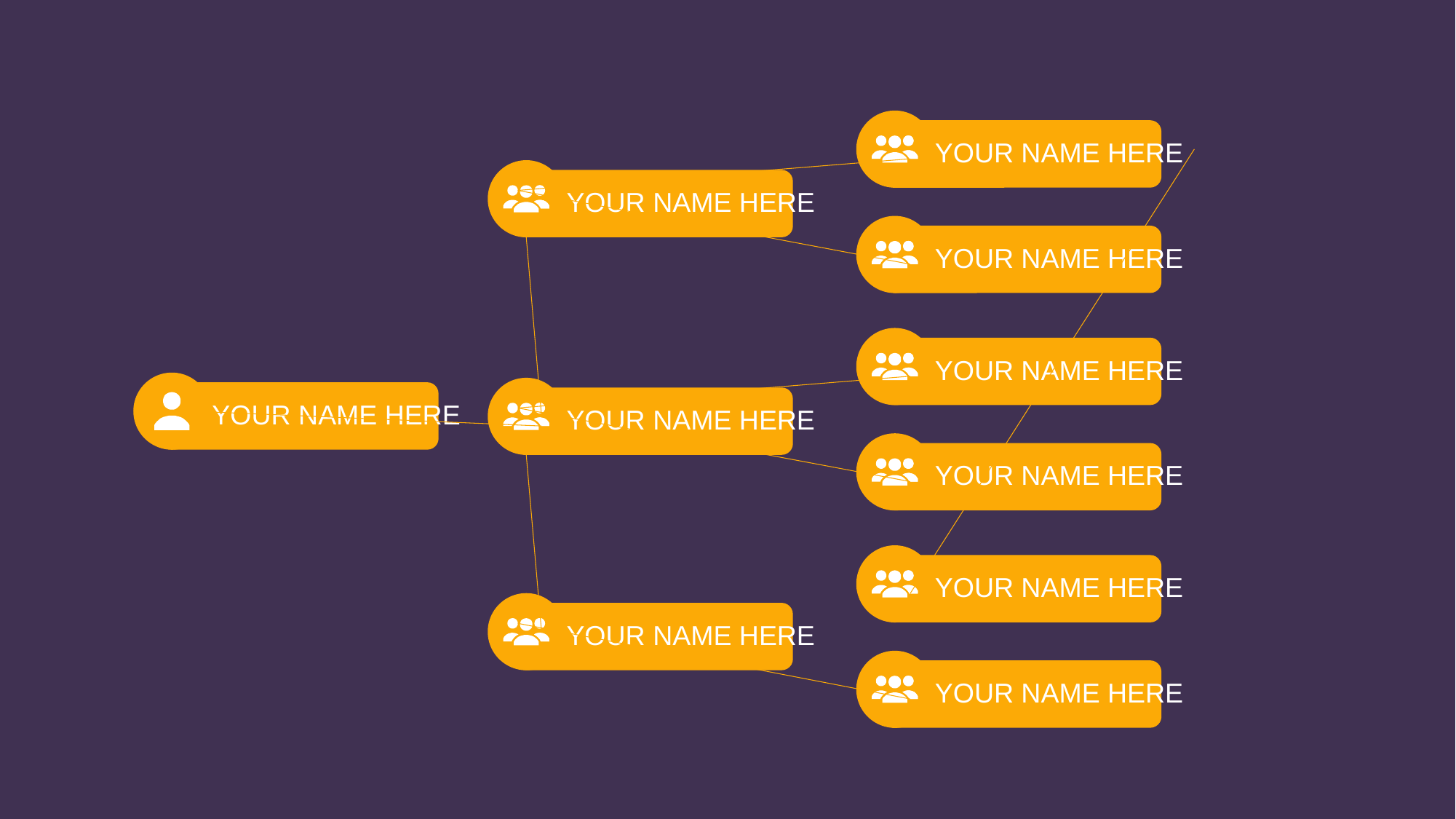

YOUR NAME HERE

YOUR NAME HERE

YOUR NAME HERE

YOUR NAME HERE

YOUR NAME HERE

YOUR NAME HERE

YOUR NAME HERE

YOUR NAME HERE

YOUR NAME HERE

YOUR NAME HERE